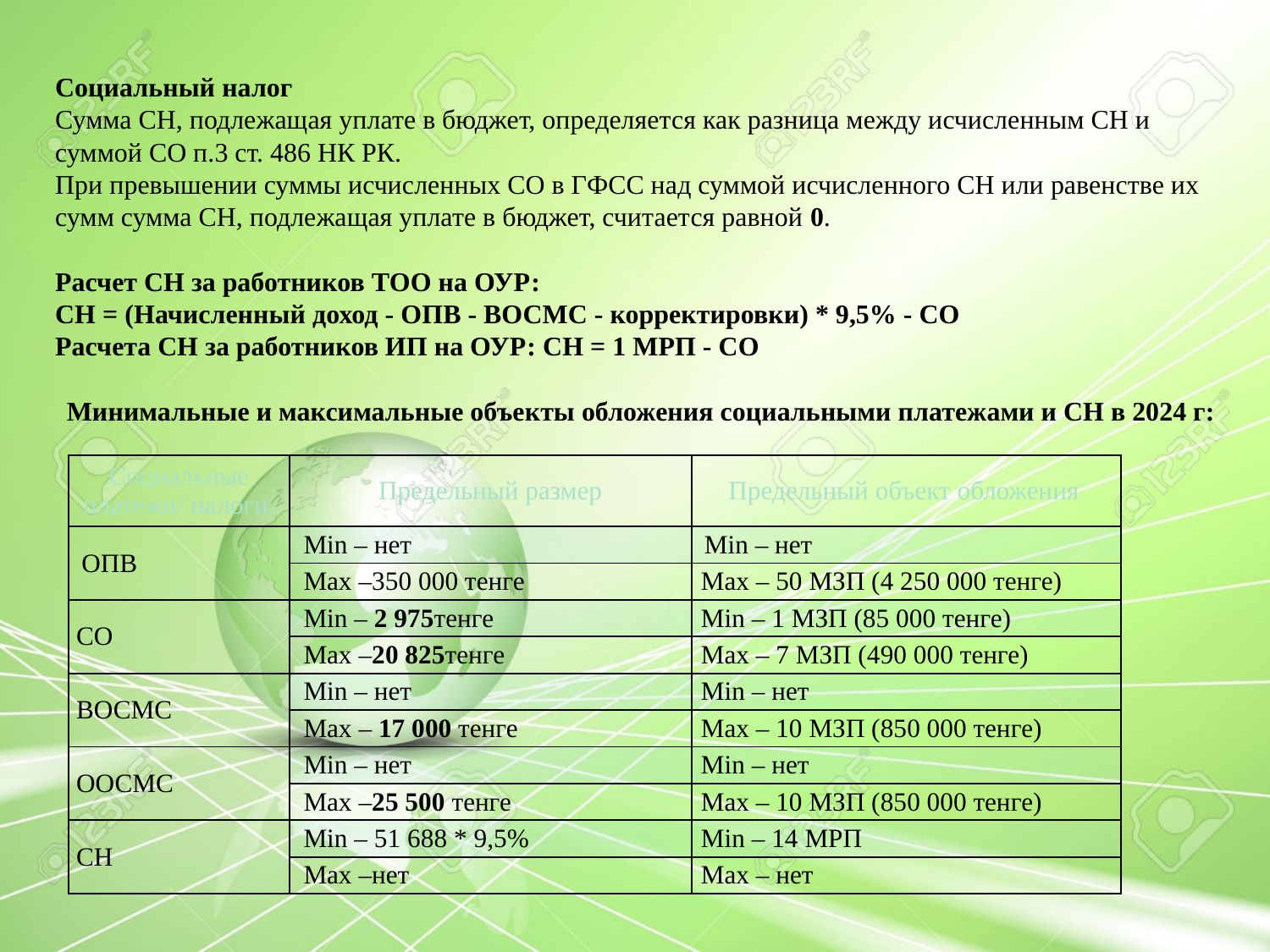

Социальный налог
Сумма СН, подлежащая уплате в бюджет, определяется как разница между исчисленным СН и суммой СО п.3 ст. 486 НК РК.
При превышении суммы исчисленных СО в ГФСС над суммой исчисленного СН или равенстве их сумм сумма СН, подлежащая уплате в бюджет, считается равной 0.

Расчет СН за работников ТОО на ОУР:
СН = (Начисленный доход - ОПВ - ВОСМС - корректировки) * 9,5% - СО
Расчета СН за работников ИП на ОУР: СН = 1 МРП - СО

Минимальные и максимальные объекты обложения социальными платежами и СН в 2024 г:
| Социальные платежи/ налоги | Предельный размер | Предельный объект обложения |
| --- | --- | --- |
| ОПВ | Min – нет | Min – нет |
|  | Мax –350 000 тенге | Мax – 50 МЗП (4 250 000 тенге) |
| СО | Min – 2 975тенге | Min – 1 МЗП (85 000 тенге) |
|  | Мax –20 825тенге | Мax – 7 МЗП (490 000 тенге) |
| ВОСМС | Min – нет | Min – нет |
|  | Мax – 17 000 тенге | Мax – 10 МЗП (850 000 тенге) |
| ООСМС | Min – нет | Min – нет |
|  | Мax –25 500 тенге | Мax – 10 МЗП (850 000 тенге) |
| СН | Min – 51 688 \* 9,5% | Min – 14 МРП |
|  | Мax –нет | Мax – нет |